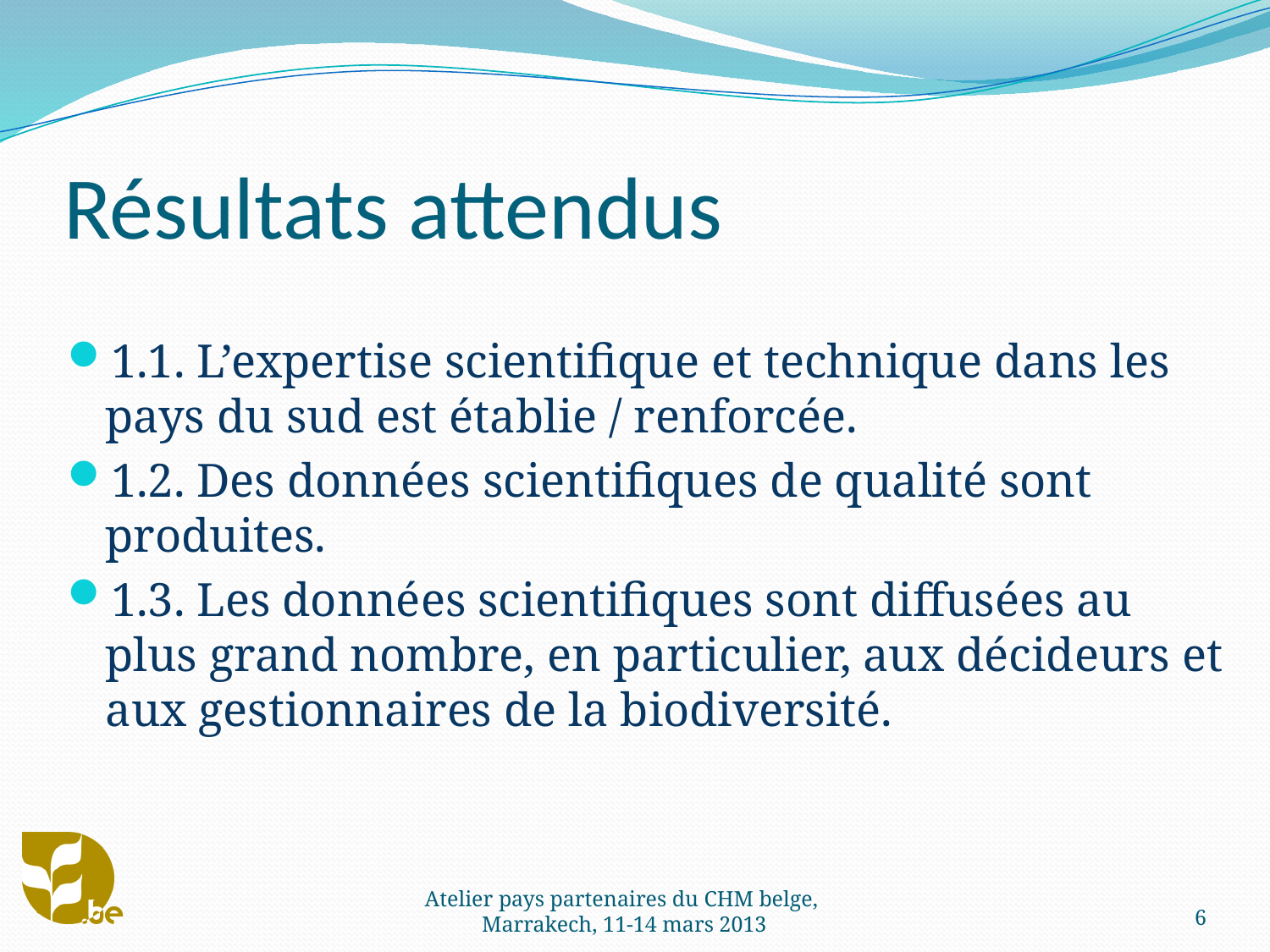

# Résultats attendus
1.1. L’expertise scientifique et technique dans les pays du sud est établie / renforcée.
1.2. Des données scientifiques de qualité sont produites.
1.3. Les données scientifiques sont diffusées au plus grand nombre, en particulier, aux décideurs et aux gestionnaires de la biodiversité.

6